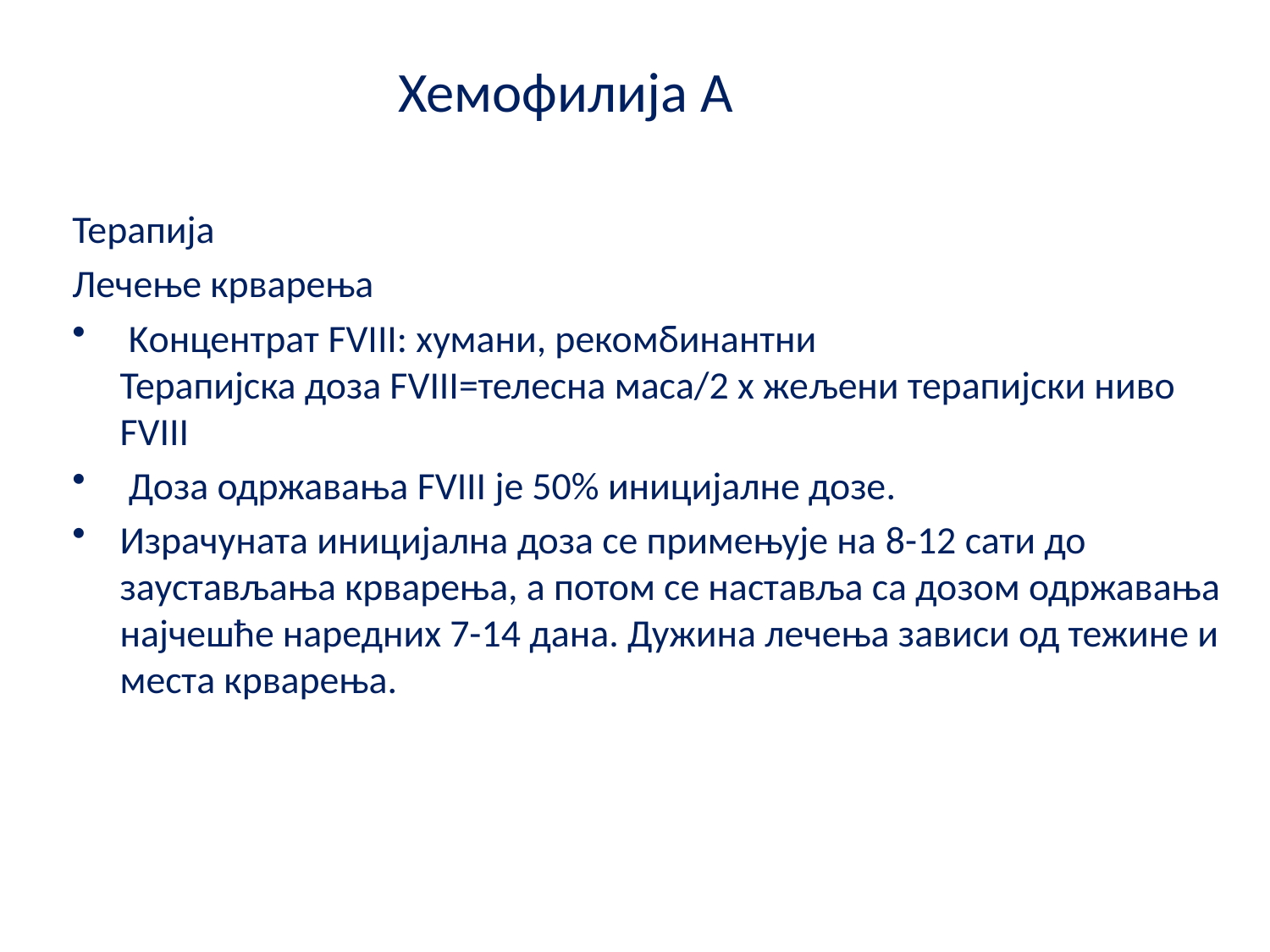

Хемофилија А
Терапија
Лечење крварења
 Kонцентрат FVIII: хумани, рекомбинантни
Терапијска доза FVIII=телесна маса/2 х жељени терапијски ниво FVIII
 Доза одржавања FVIII je 50% иницијалне дозе.
Израчуната иницијална доза се примењује на 8-12 сати до заустављања крварења, а потом се наставља са дозом одржавања најчешће наредних 7-14 дана. Дужина лечења зависи од тежине и места крварења.